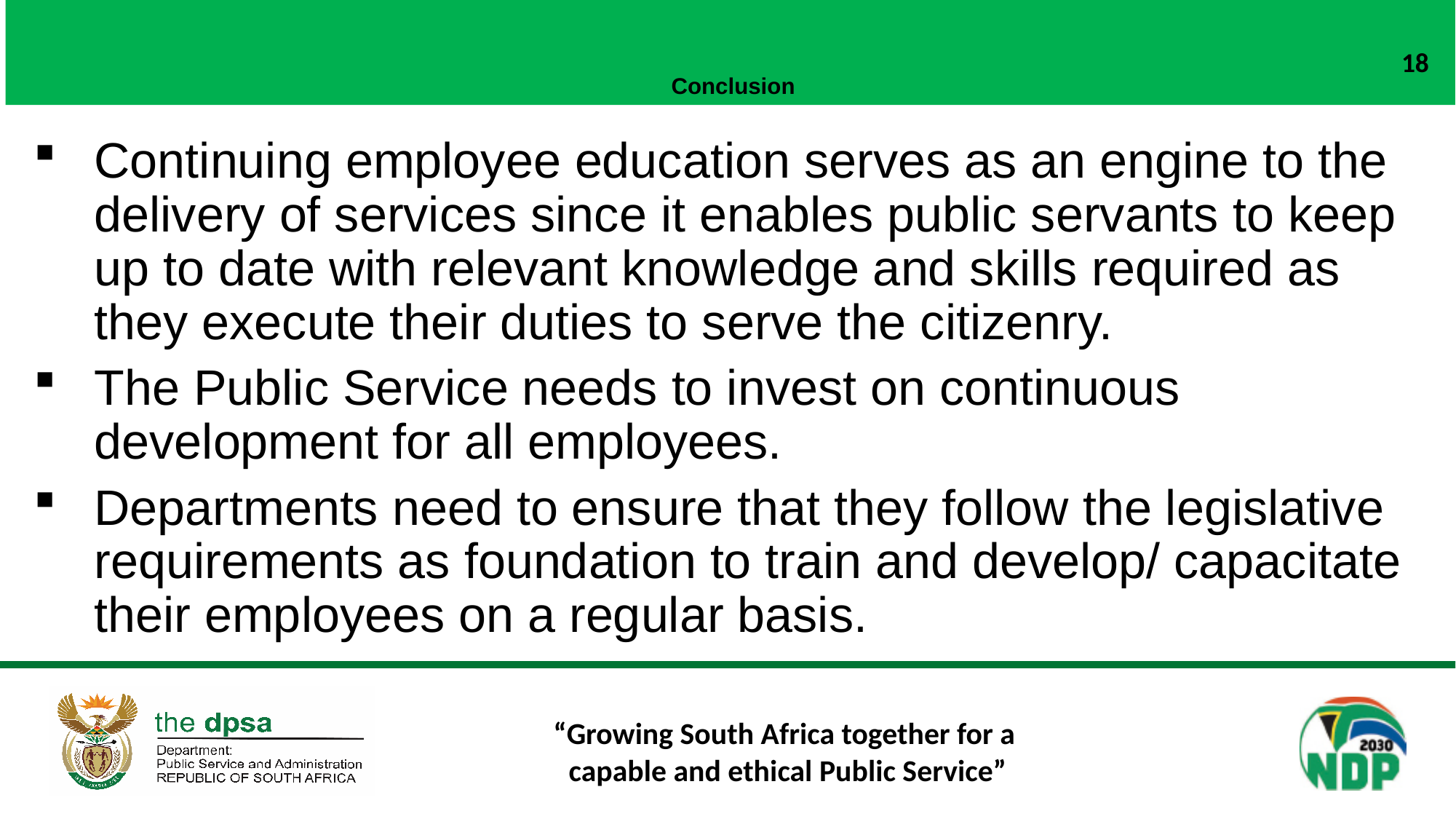

# Conclusion
18
Continuing employee education serves as an engine to the delivery of services since it enables public servants to keep up to date with relevant knowledge and skills required as they execute their duties to serve the citizenry.
The Public Service needs to invest on continuous development for all employees.
Departments need to ensure that they follow the legislative requirements as foundation to train and develop/ capacitate their employees on a regular basis.